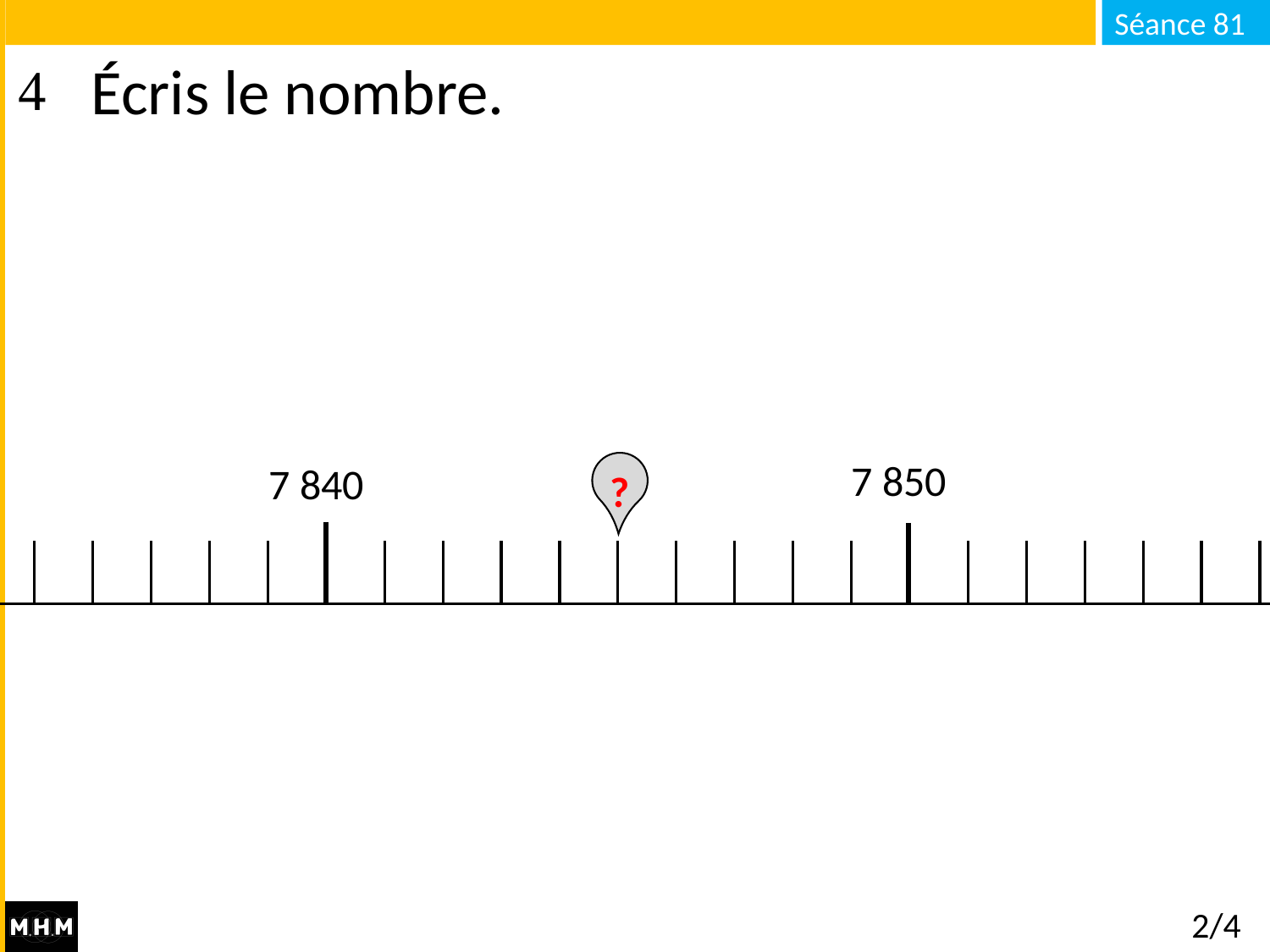

# Écris le nombre.
7 850
7 840

?
2/4